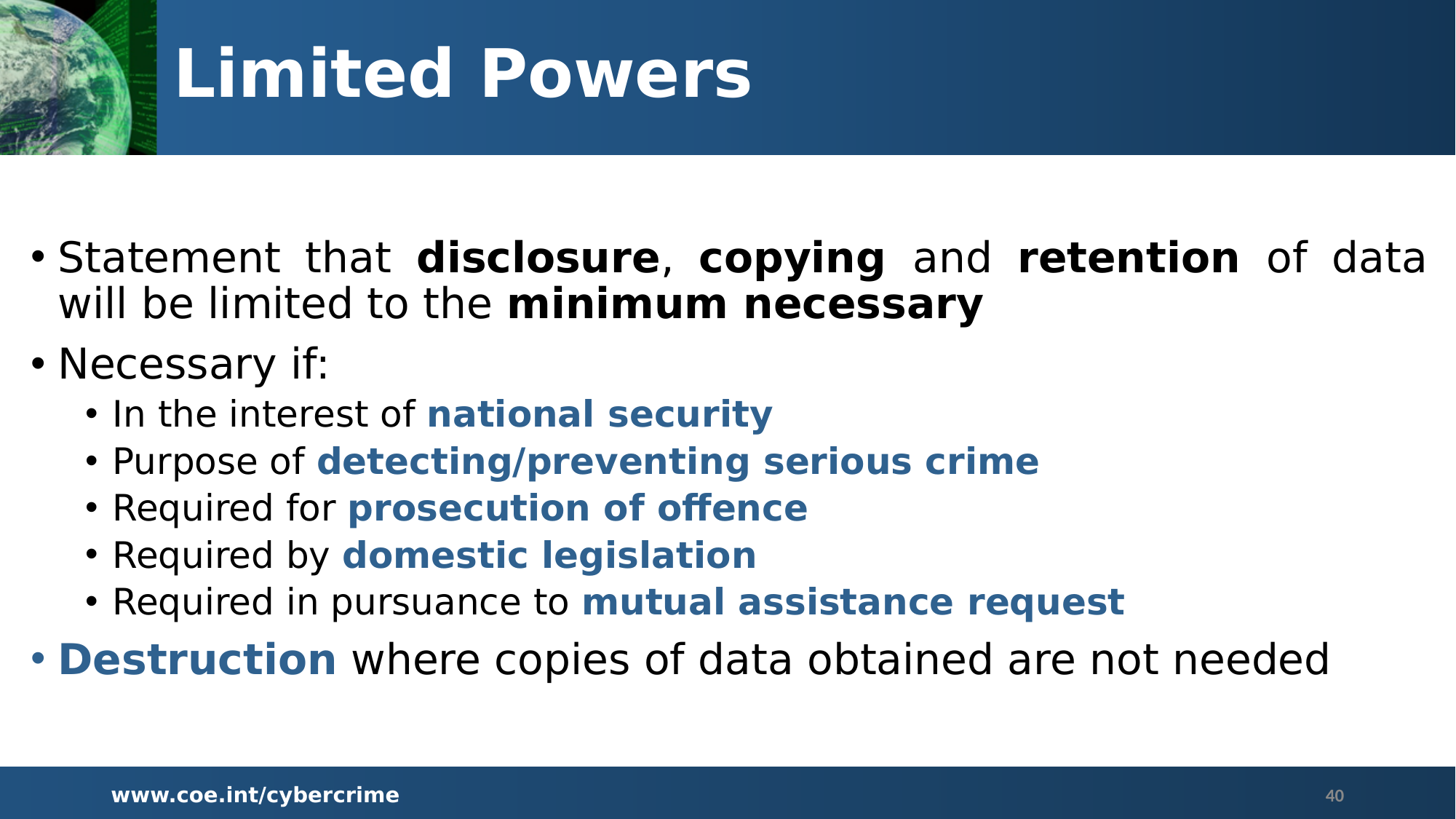

# Limited Powers

Statement that disclosure, copying and retention of data will be limited to the minimum necessary
Necessary if:
In the interest of national security
Purpose of detecting/preventing serious crime
Required for prosecution of offence
Required by domestic legislation
Required in pursuance to mutual assistance request
Destruction where copies of data obtained are not needed
www.coe.int/cybercrime
40